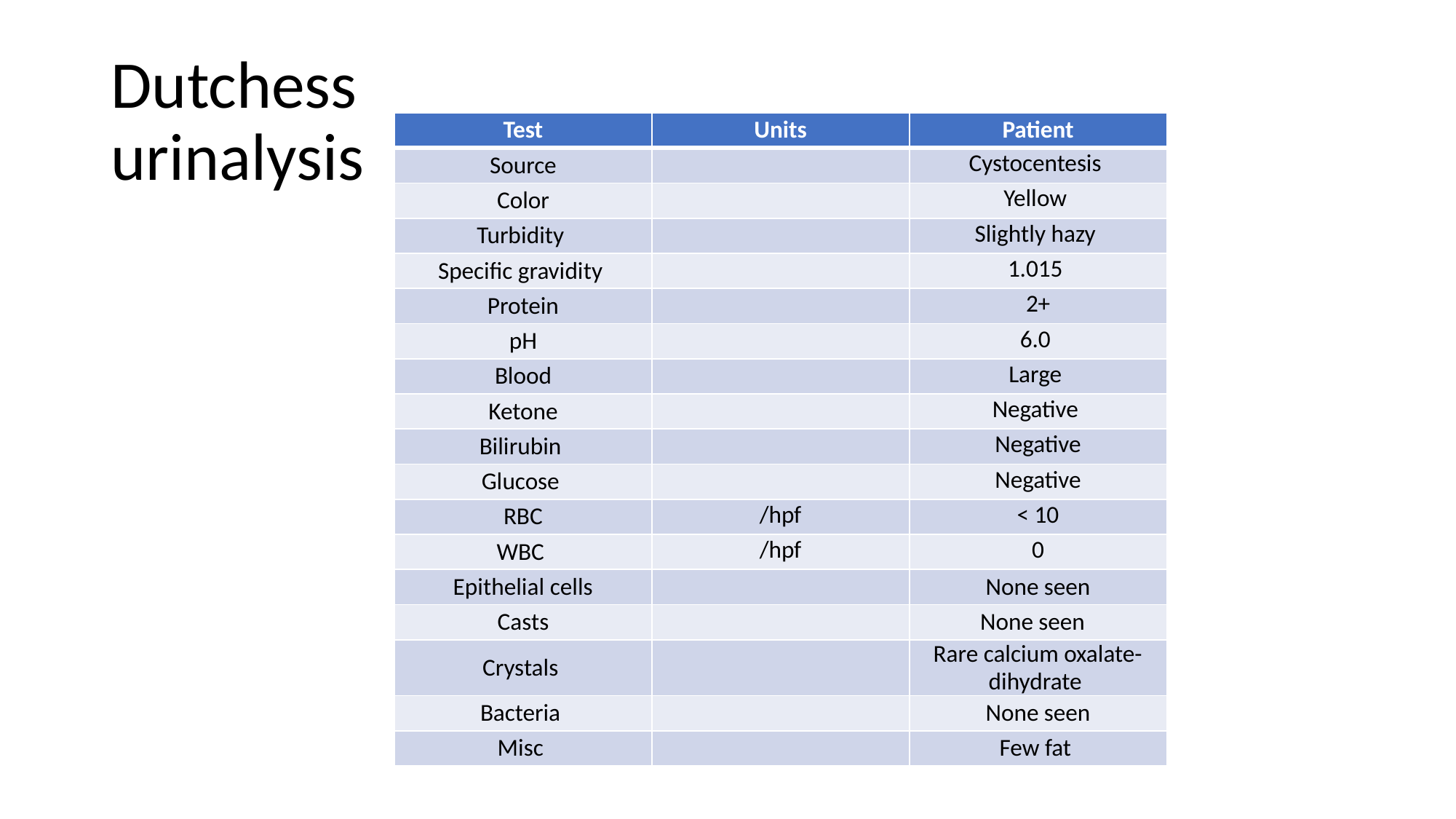

# Dutchess urinalysis
| Test | Units | Patient |
| --- | --- | --- |
| Source |  | Cystocentesis |
| Color |  | Yellow |
| Turbidity |  | Slightly hazy |
| Specific gravidity |  | 1.015 |
| Protein |  | 2+ |
| pH |  | 6.0 |
| Blood |  | Large |
| Ketone |  | Negative |
| Bilirubin |  | Negative |
| Glucose |  | Negative |
| RBC | /hpf | < 10 |
| WBC | /hpf | 0 |
| Epithelial cells |  | None seen |
| Casts |  | None seen |
| Crystals |  | Rare calcium oxalate-dihydrate |
| Bacteria |  | None seen |
| Misc |  | Few fat |